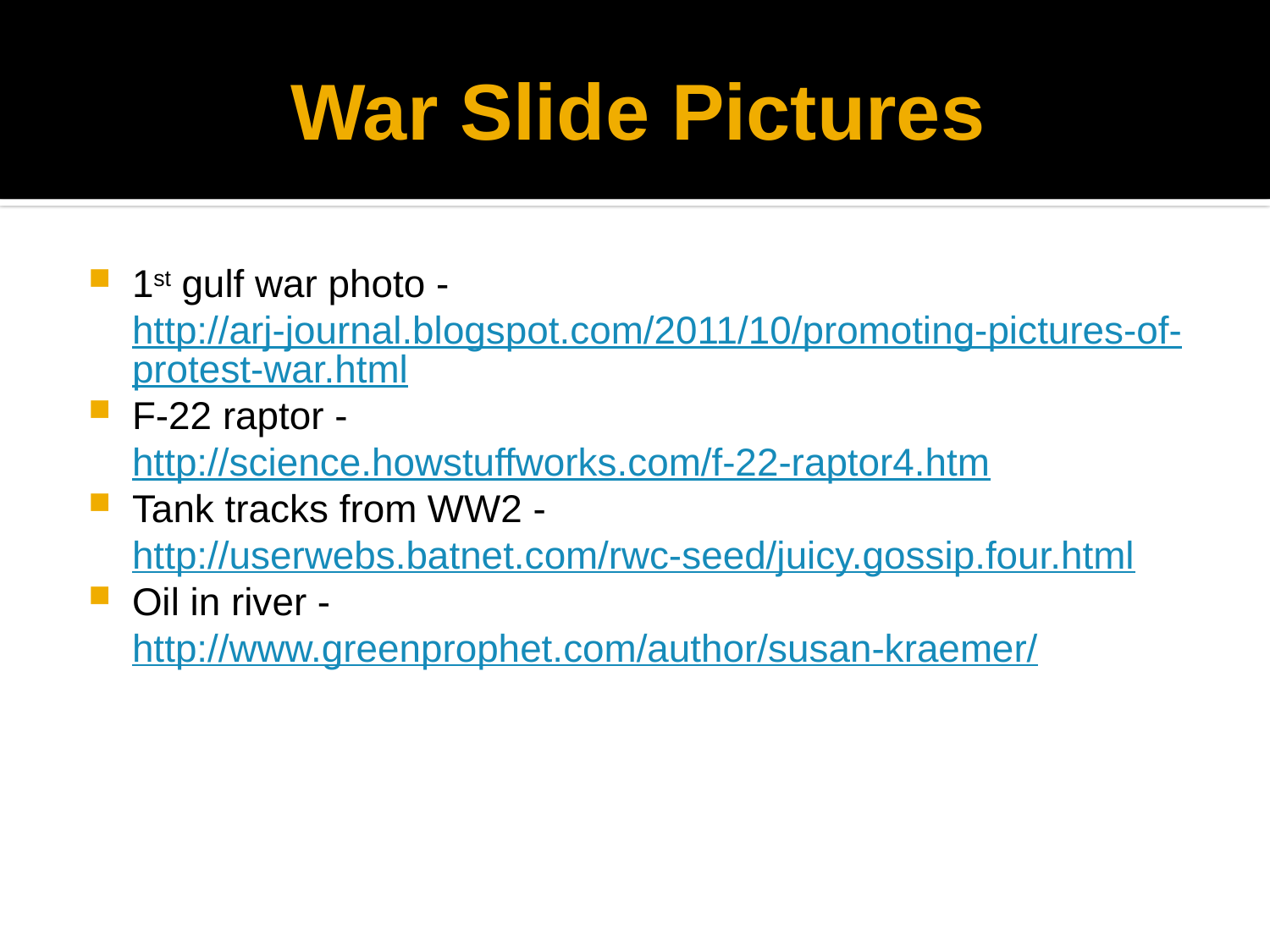

# War Slide Pictures
1st gulf war photo - http://arj-journal.blogspot.com/2011/10/promoting-pictures-of-protest-war.html
F-22 raptor - http://science.howstuffworks.com/f-22-raptor4.htm
Tank tracks from WW2 - http://userwebs.batnet.com/rwc-seed/juicy.gossip.four.html
Oil in river - http://www.greenprophet.com/author/susan-kraemer/